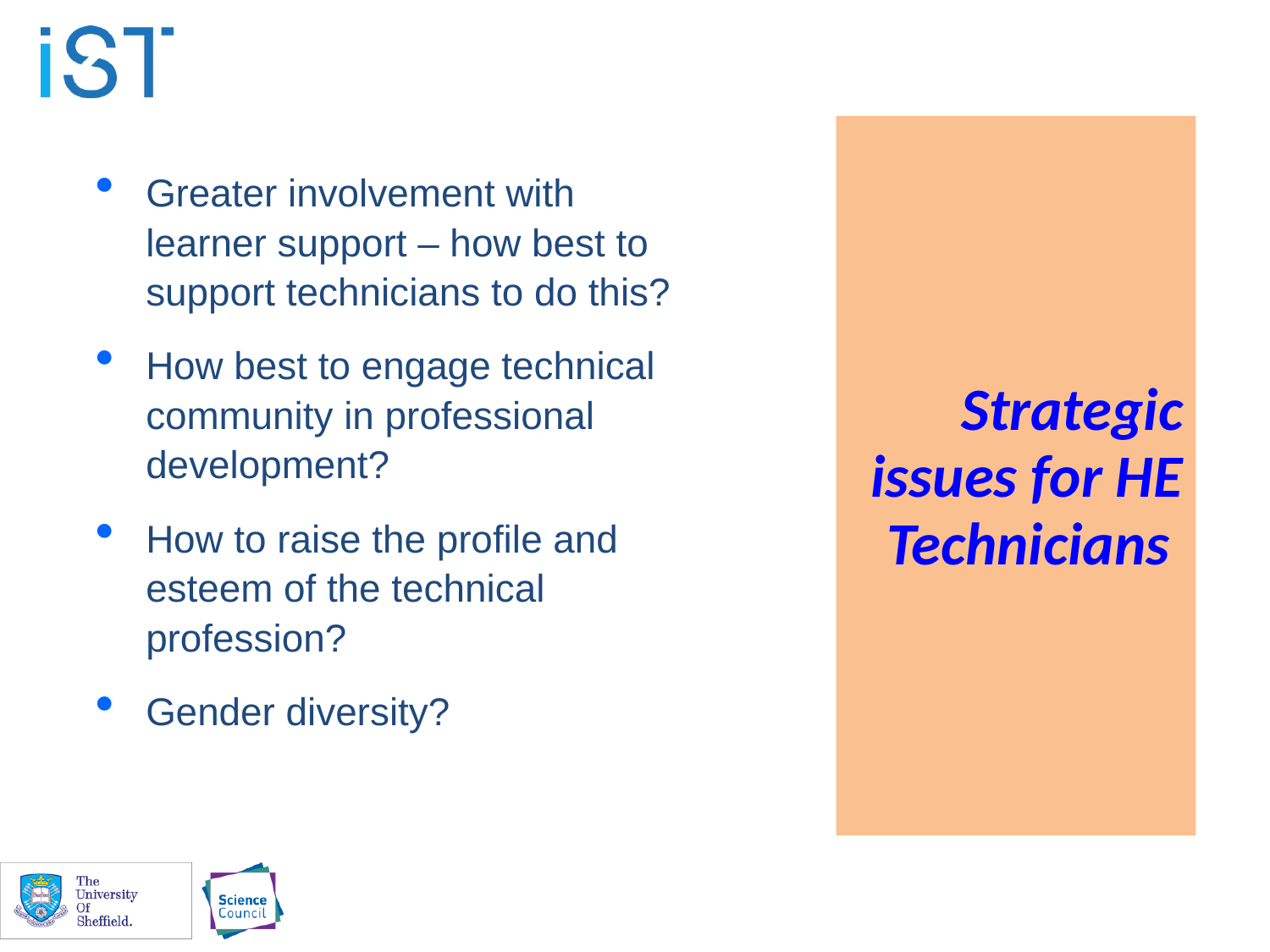

Greater involvement with learner support – how best to support technicians to do this?
How best to engage technical community in professional development?
How to raise the profile and esteem of the technical profession?
Gender diversity?

Strategic issues for HE
Technicians